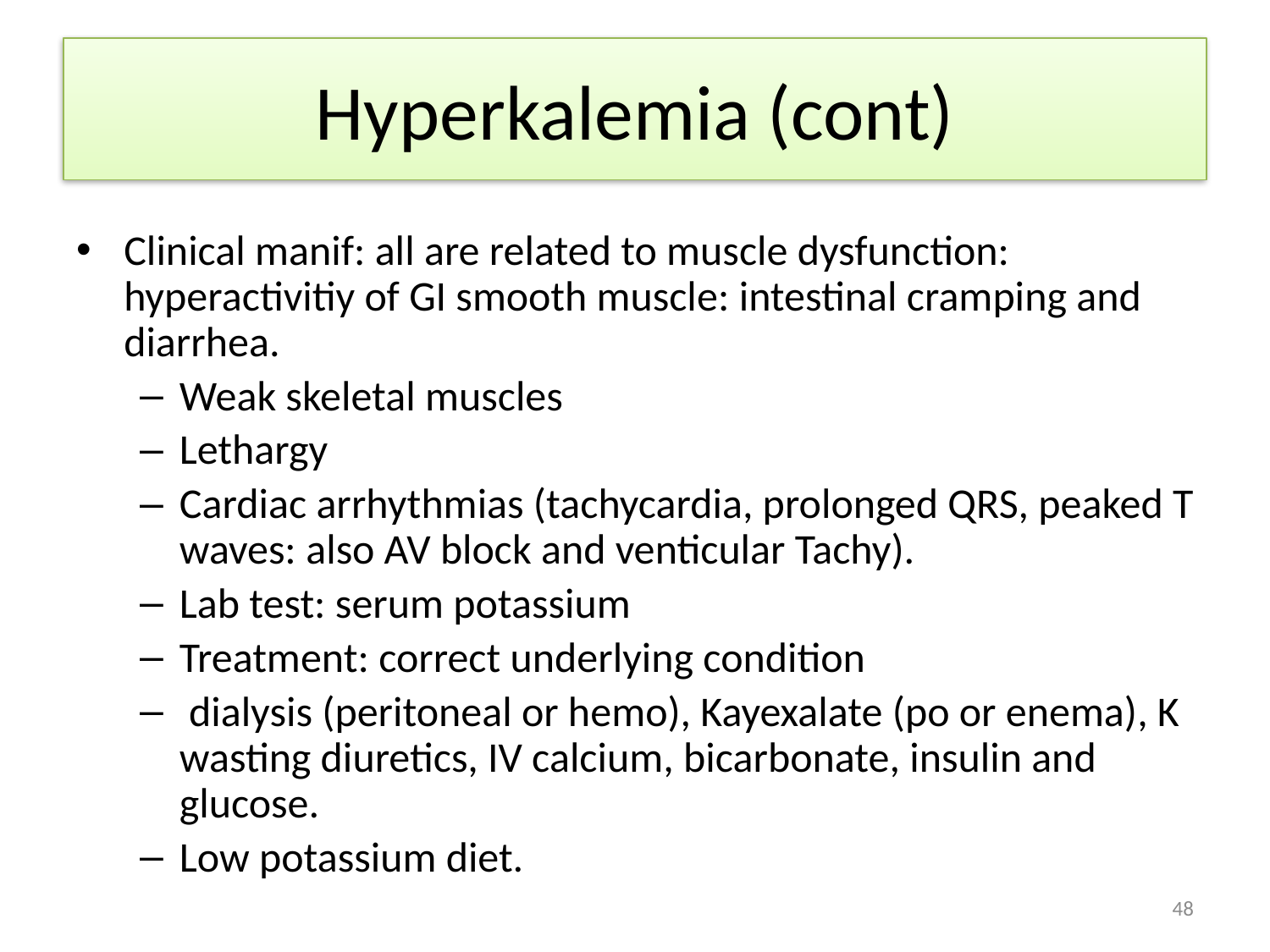

# Hyperkalemia (cont)
Clinical manif: all are related to muscle dysfunction: hyperactivitiy of GI smooth muscle: intestinal cramping and diarrhea.
Weak skeletal muscles
Lethargy
Cardiac arrhythmias (tachycardia, prolonged QRS, peaked T waves: also AV block and venticular Tachy).
Lab test: serum potassium
Treatment: correct underlying condition
 dialysis (peritoneal or hemo), Kayexalate (po or enema), K wasting diuretics, IV calcium, bicarbonate, insulin and glucose.
Low potassium diet.
48